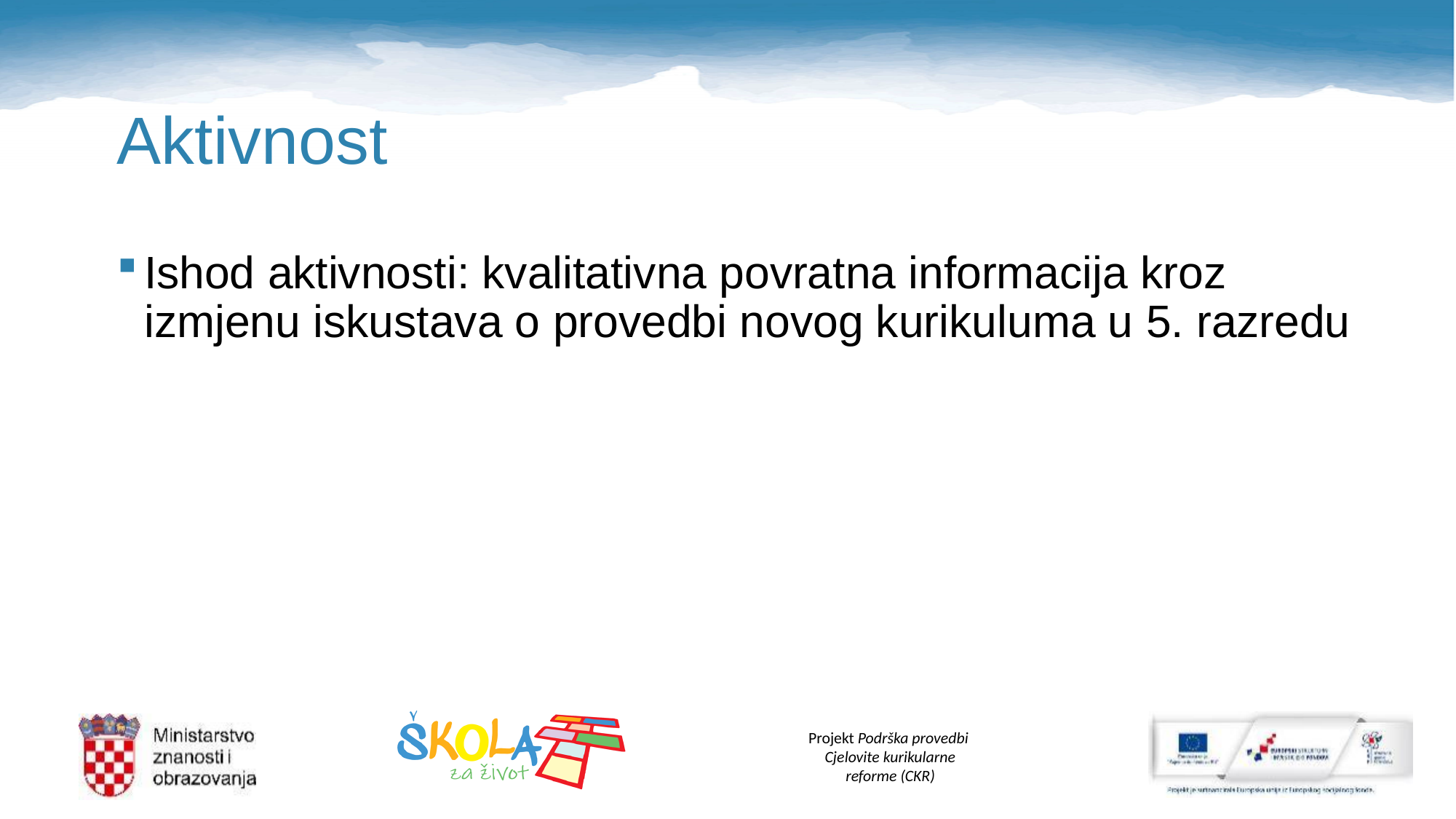

# Aktivnost
Ishod aktivnosti: kvalitativna povratna informacija kroz izmjenu iskustava o provedbi novog kurikuluma u 5. razredu